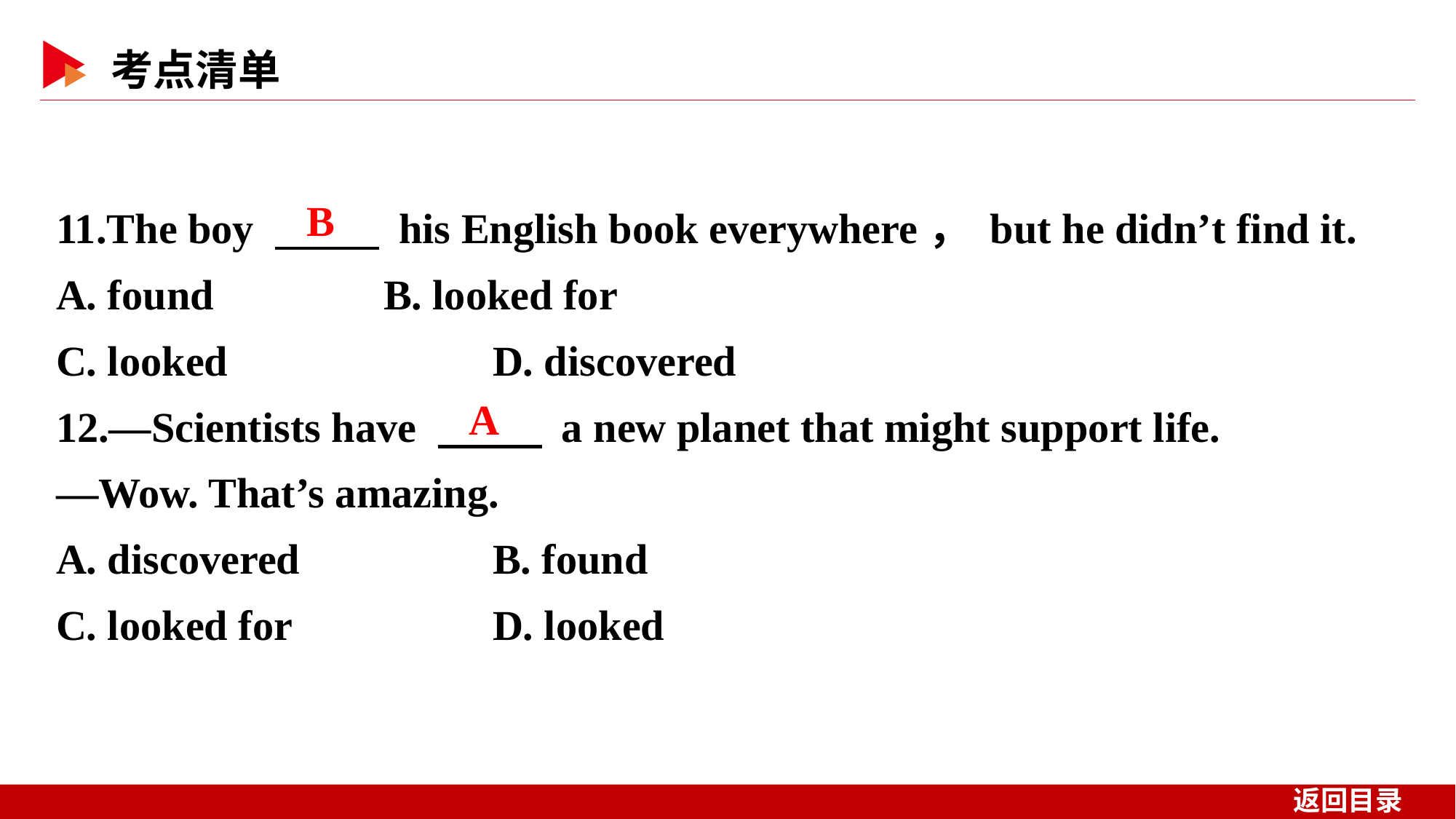

11.The boy 　  　 his English book everywhere， but he didn’t find it.
A. found                	B. looked for
C. looked                	D. discovered
12.—Scientists have 　  　 a new planet that might support life.
—Wow. That’s amazing.
A. discovered                	B. found
C. looked for                	D. looked
B
A